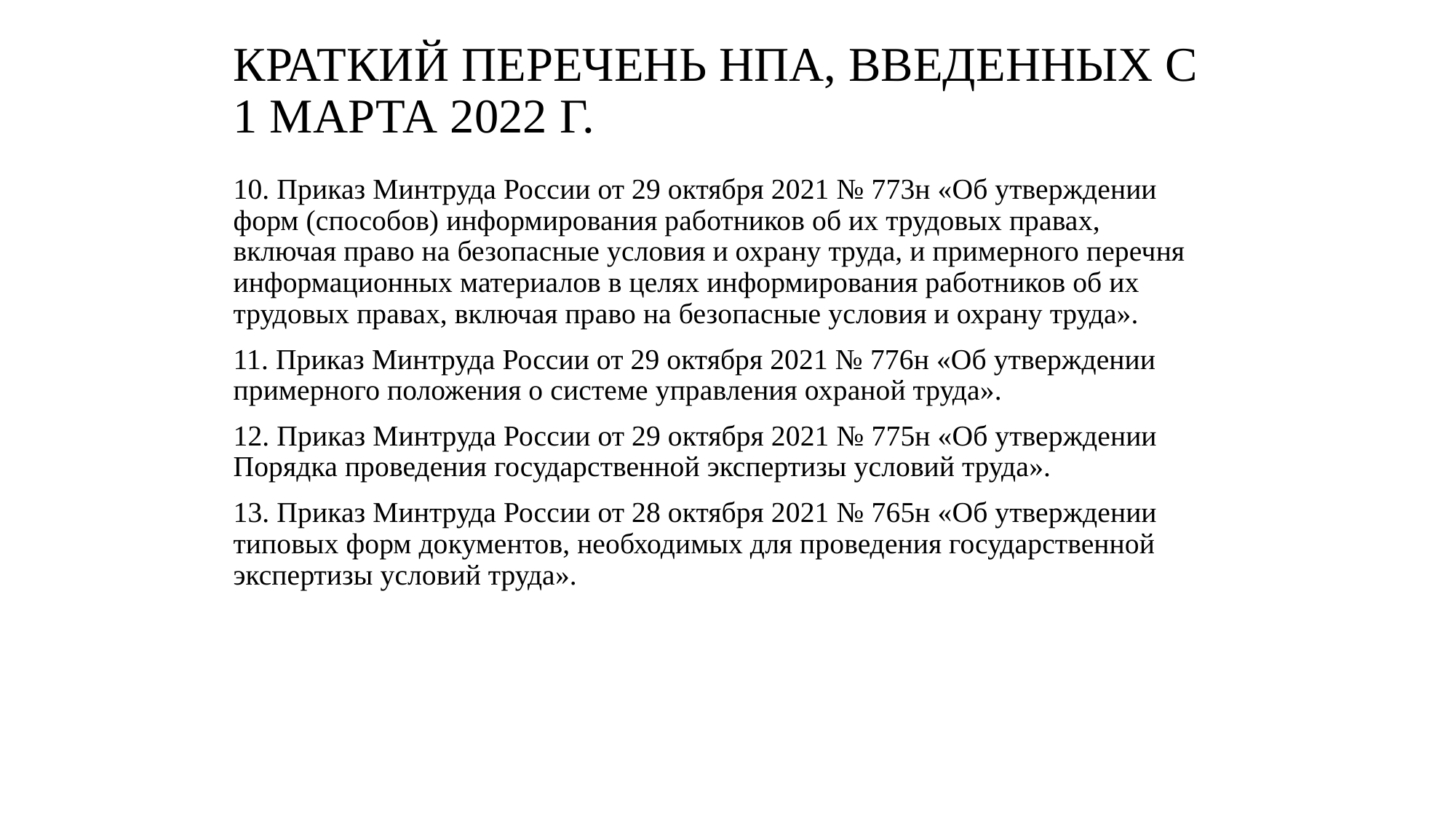

# Краткий перечень нпа, введенных с 1 марта 2022 г.
10. Приказ Минтруда России от 29 октября 2021 № 773н «Об утверждении форм (способов) информирования работников об их трудовых правах, включая право на безопасные условия и охрану труда, и примерного перечня информационных материалов в целях информирования работников об их трудовых правах, включая право на безопасные условия и охрану труда».
11. Приказ Минтруда России от 29 октября 2021 № 776н «Об утверждении примерного положения о системе управления охраной труда».
12. Приказ Минтруда России от 29 октября 2021 № 775н «Об утверждении Порядка проведения государственной экспертизы условий труда».
13. Приказ Минтруда России от 28 октября 2021 № 765н «Об утверждении типовых форм документов, необходимых для проведения государственной экспертизы условий труда».